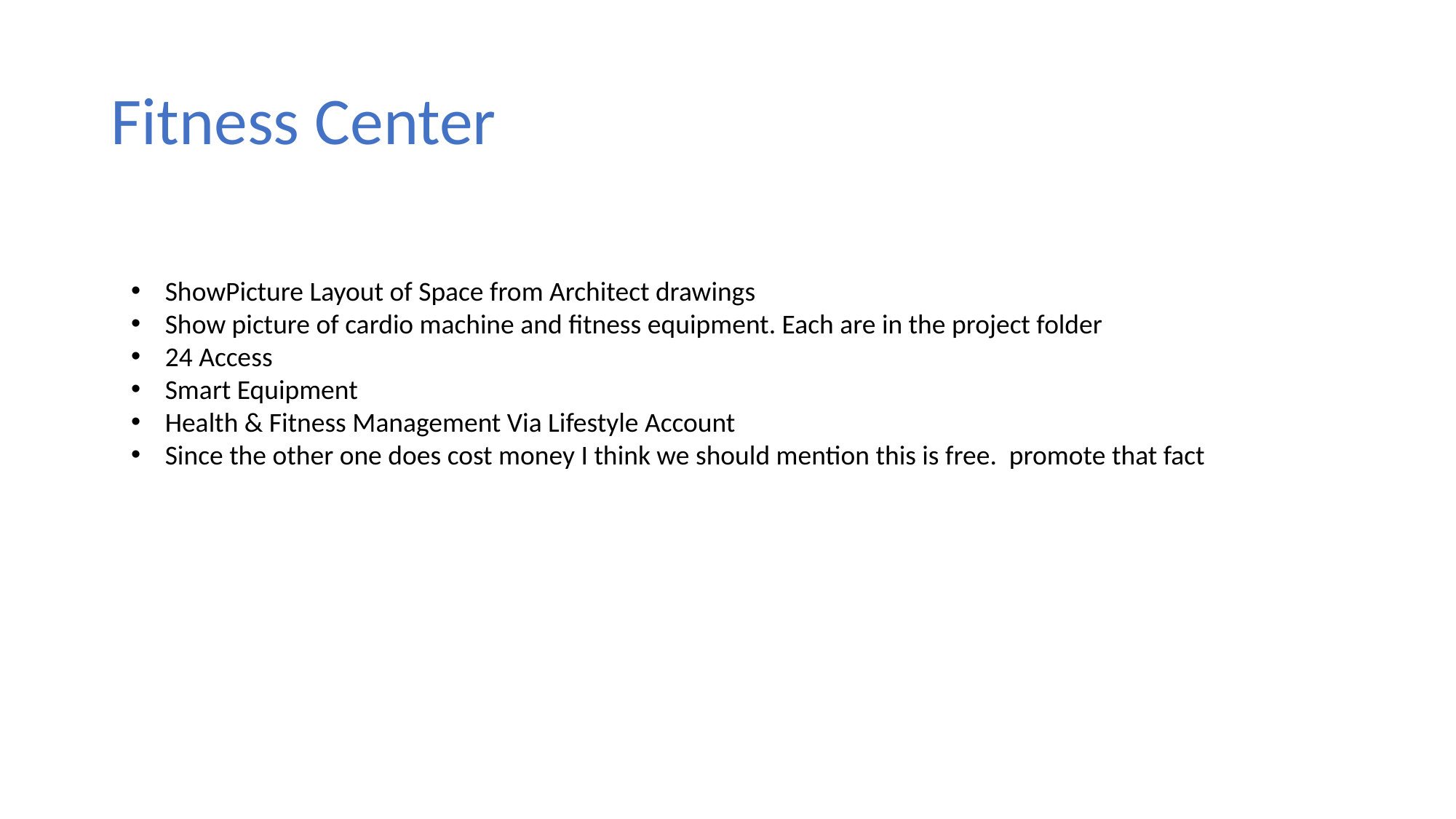

# Fitness Center
ShowPicture Layout of Space from Architect drawings
Show picture of cardio machine and fitness equipment. Each are in the project folder
24 Access
Smart Equipment
Health & Fitness Management Via Lifestyle Account
Since the other one does cost money I think we should mention this is free.  promote that fact